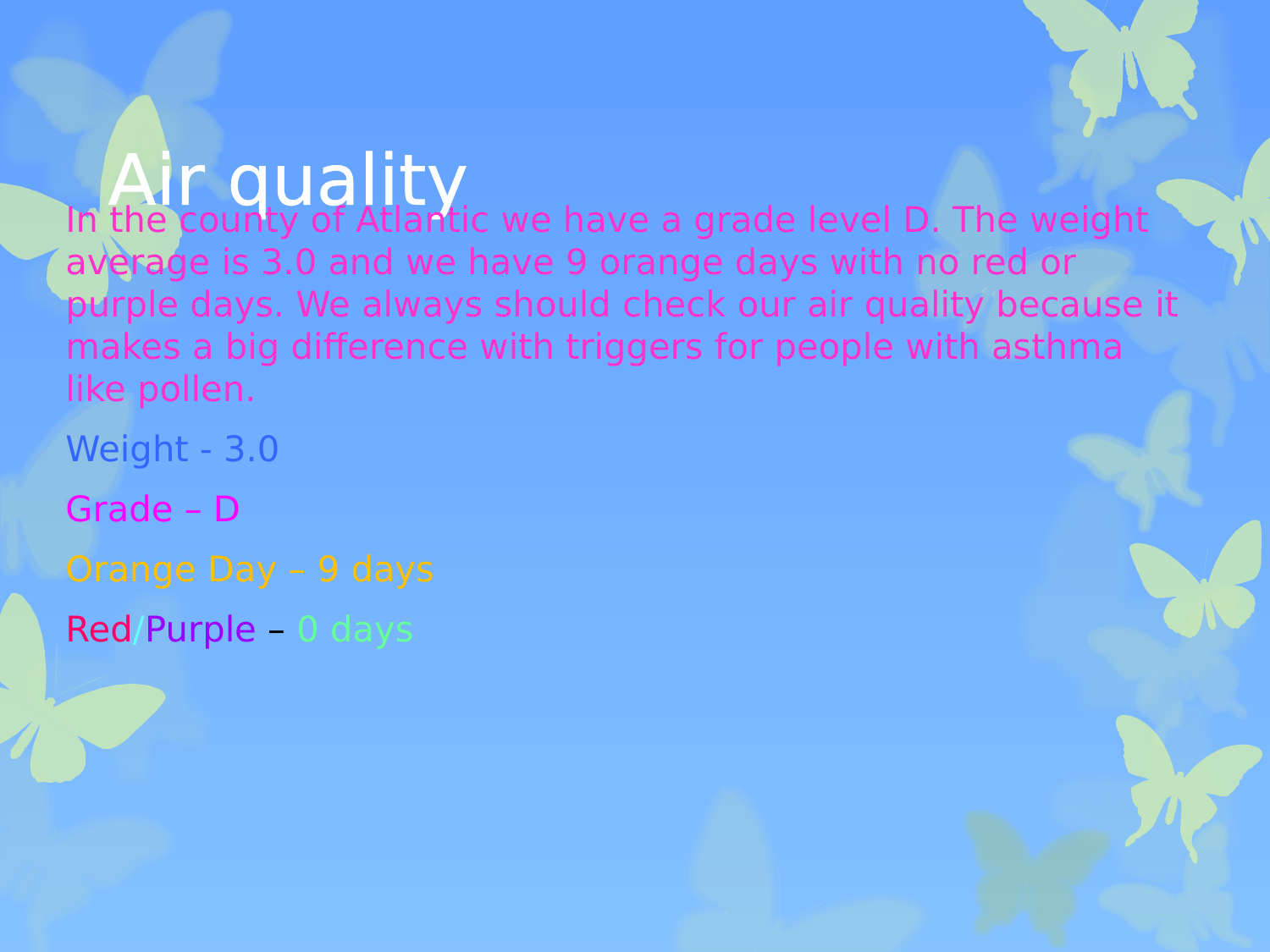

# Air quality
In the county of Atlantic we have a grade level D. The weight average is 3.0 and we have 9 orange days with no red or purple days. We always should check our air quality because it makes a big difference with triggers for people with asthma like pollen.
Weight - 3.0
Grade – D
Orange Day – 9 days
Red/Purple – 0 days